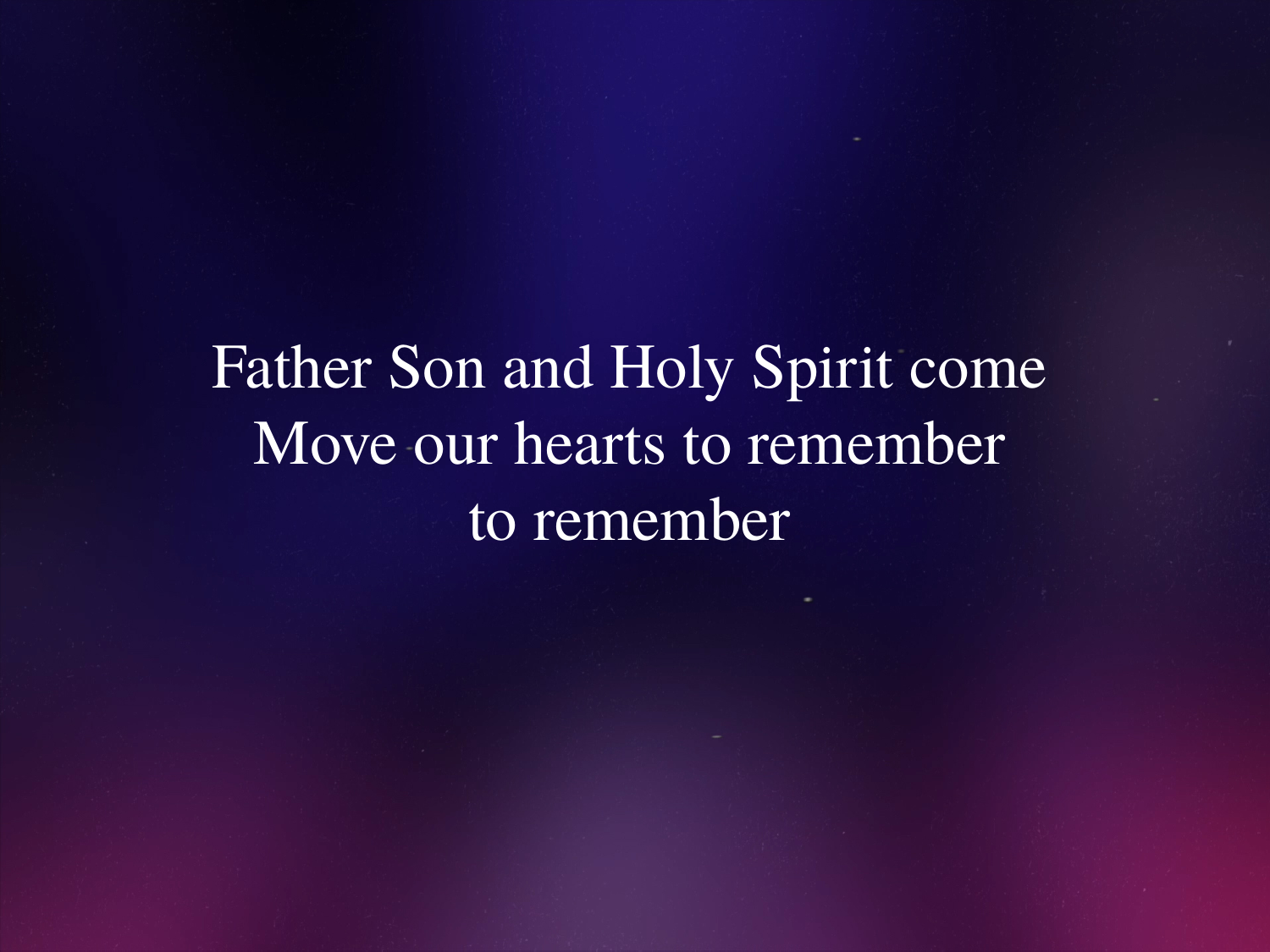

# Father Son and Holy Spirit come Move our hearts to remember to remember